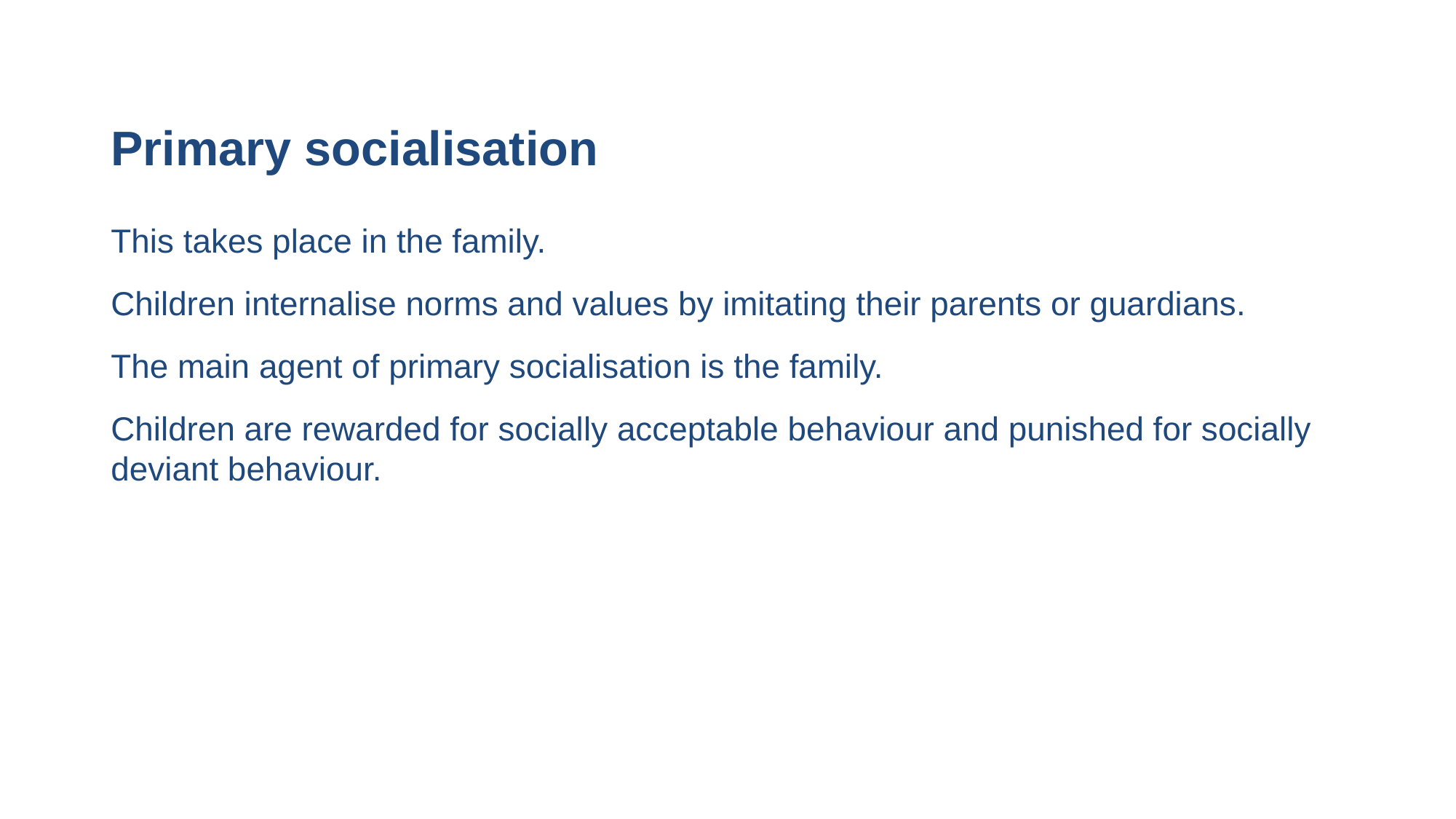

# Primary socialisation
This takes place in the family.
Children internalise norms and values by imitating their parents or guardians.
The main agent of primary socialisation is the family.
Children are rewarded for socially acceptable behaviour and punished for socially deviant behaviour.